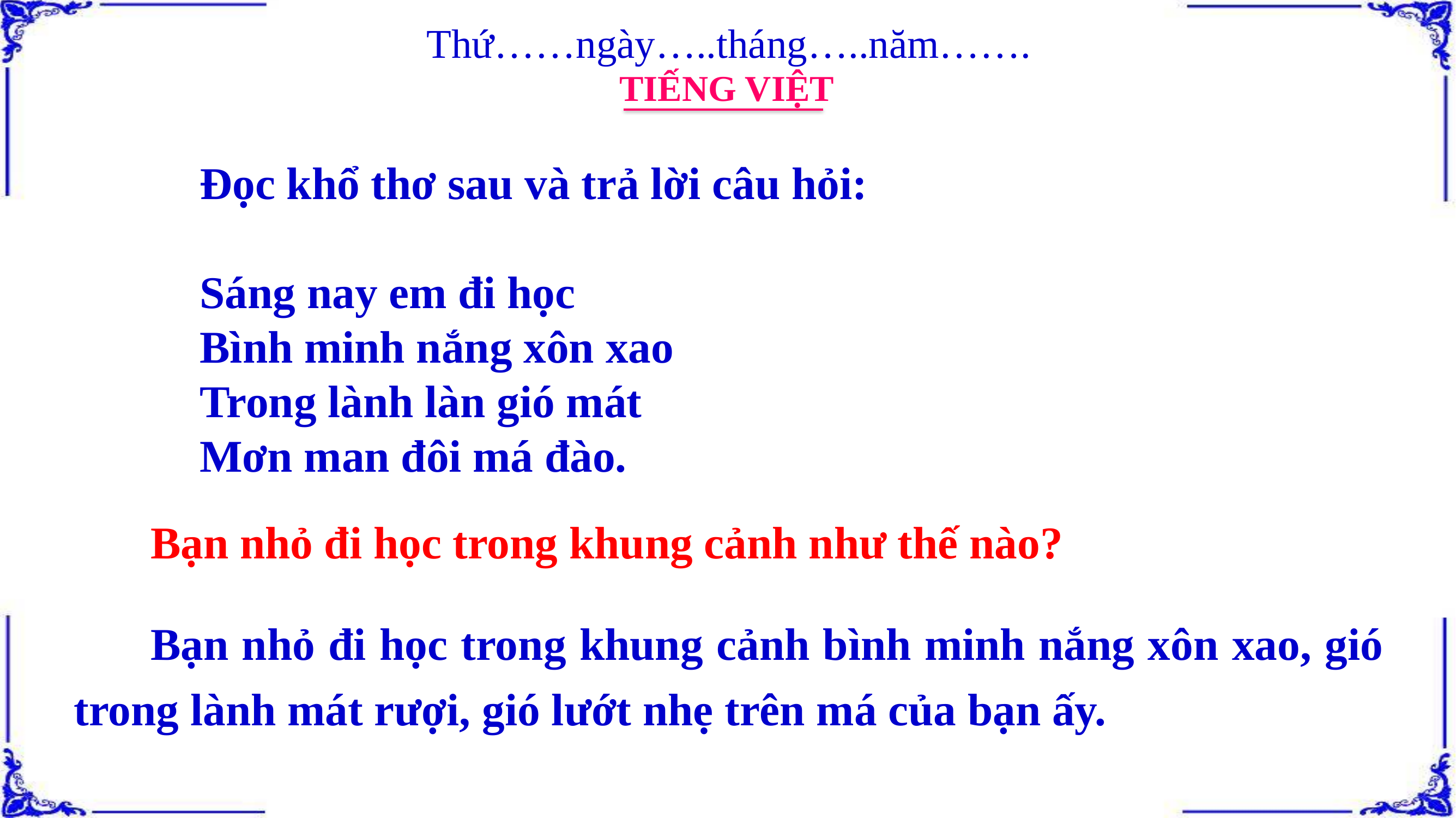

Thứ……ngày…..tháng…..năm…….
TIẾNG VIỆT
Đọc khổ thơ sau và trả lời câu hỏi:

Sáng nay em đi học
Bình minh nắng xôn xao
Trong lành làn gió mát
Mơn man đôi má đào.
Bạn nhỏ đi học trong khung cảnh như thế nào?
Bạn nhỏ đi học trong khung cảnh bình minh nắng xôn xao, gió trong lành mát rượi, gió lướt nhẹ trên má của bạn ấy.